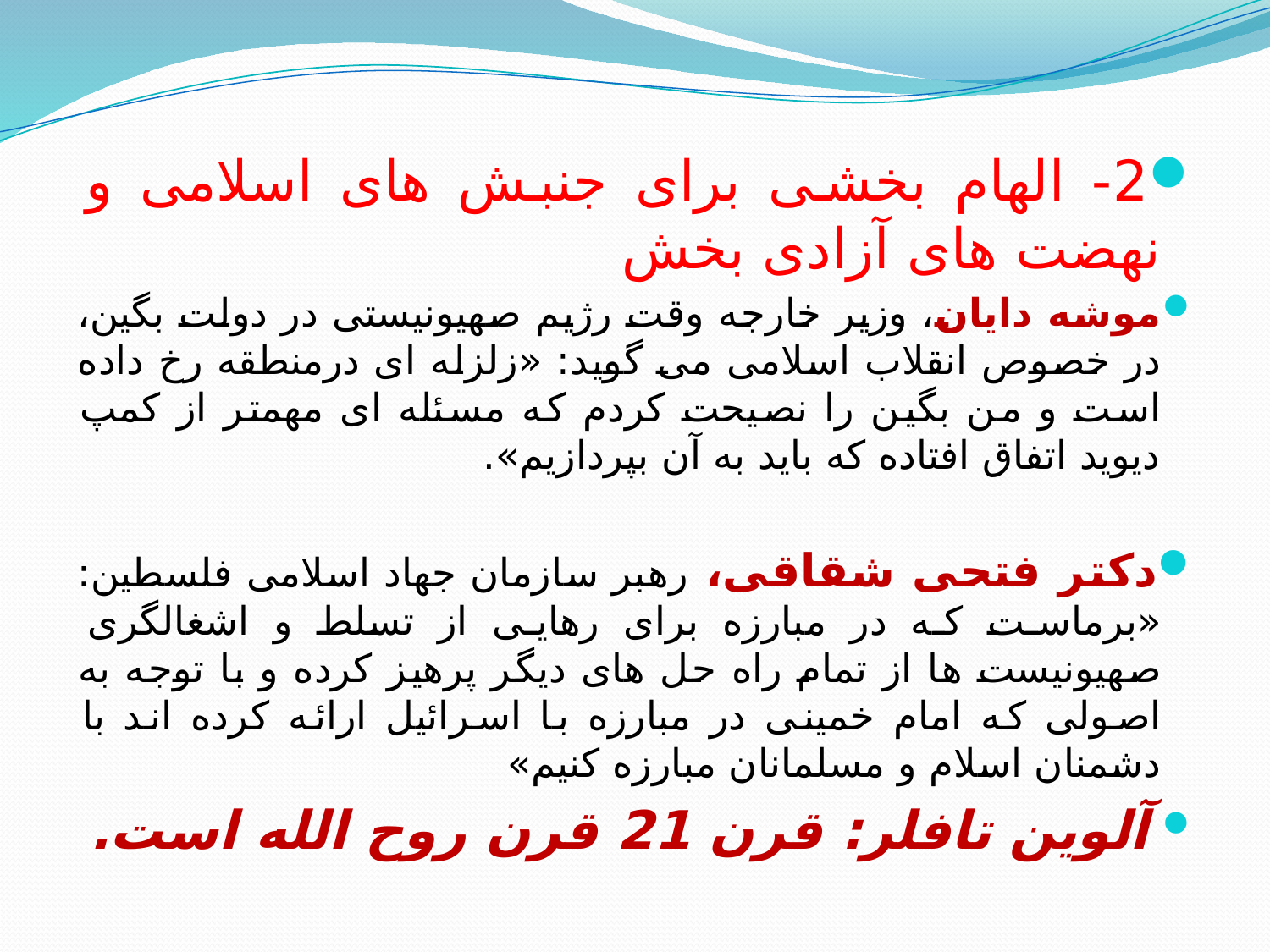

2- الهام بخشی برای جنبش های اسلامی و نهضت های آزادی بخش
موشه دایان، وزیر خارجه وقت رژیم صهیونیستی در دولت بگین، در خصوص انقلاب اسلامی می گوید: «زلزله ای درمنطقه رخ داده است و من بگین را نصیحت کردم که مسئله ای مهمتر از کمپ دیوید اتفاق افتاده که باید به آن بپردازیم».

دکتر فتحی شقاقی، رهبر سازمان جهاد اسلامی فلسطین: «برماست که در مبارزه برای رهایی از تسلط و اشغالگری صهیونیست ها از تمام راه حل های دیگر پرهیز کرده و با توجه به اصولی که امام خمینی در مبارزه با اسرائیل ارائه کرده اند با دشمنان اسلام و مسلمانان مبارزه کنیم»
 آلوین تافلر: قرن 21 قرن روح الله است.